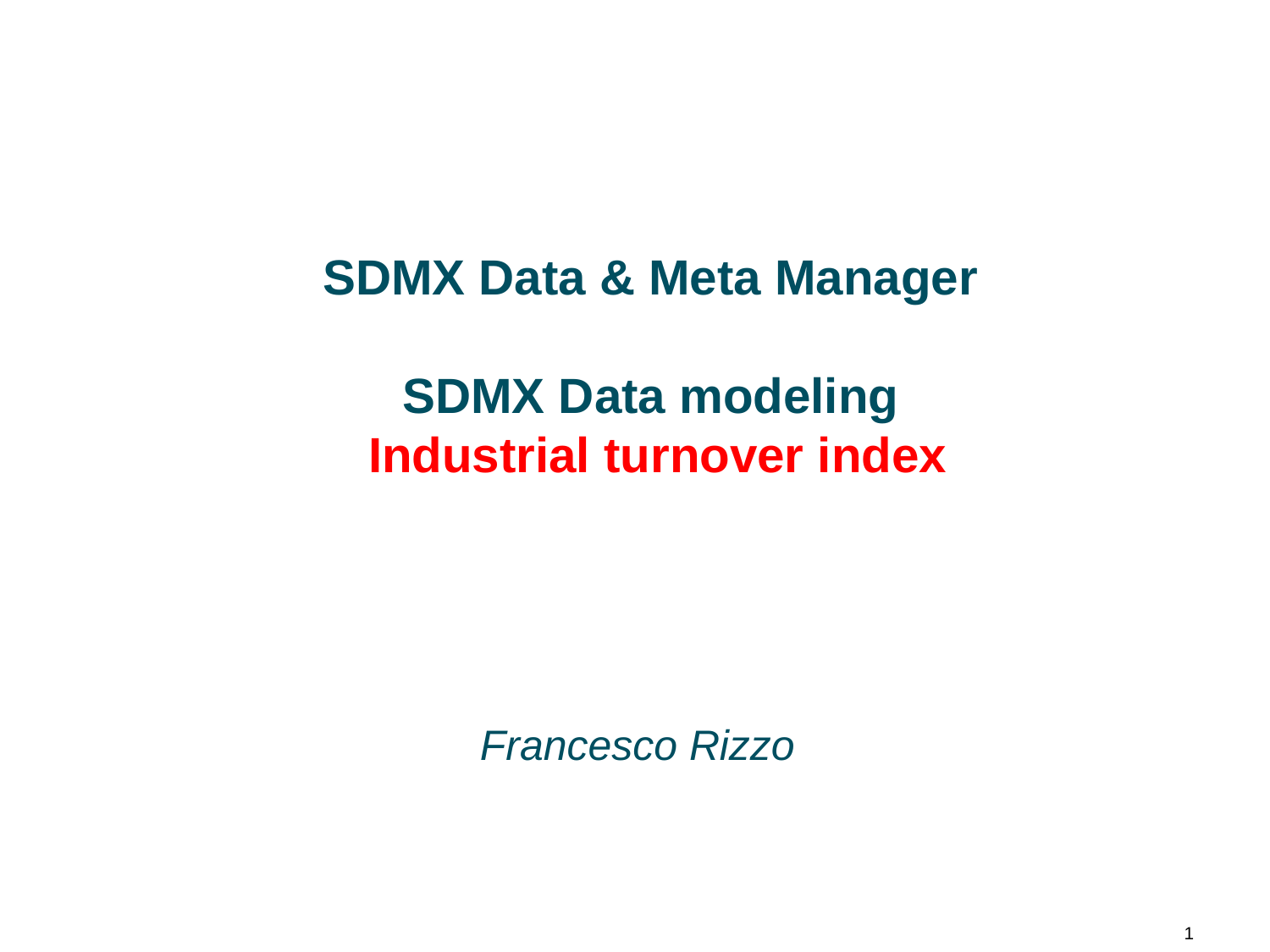

# SDMX Data & Meta Manager SDMX Data modeling Industrial turnover index
Francesco Rizzo
1